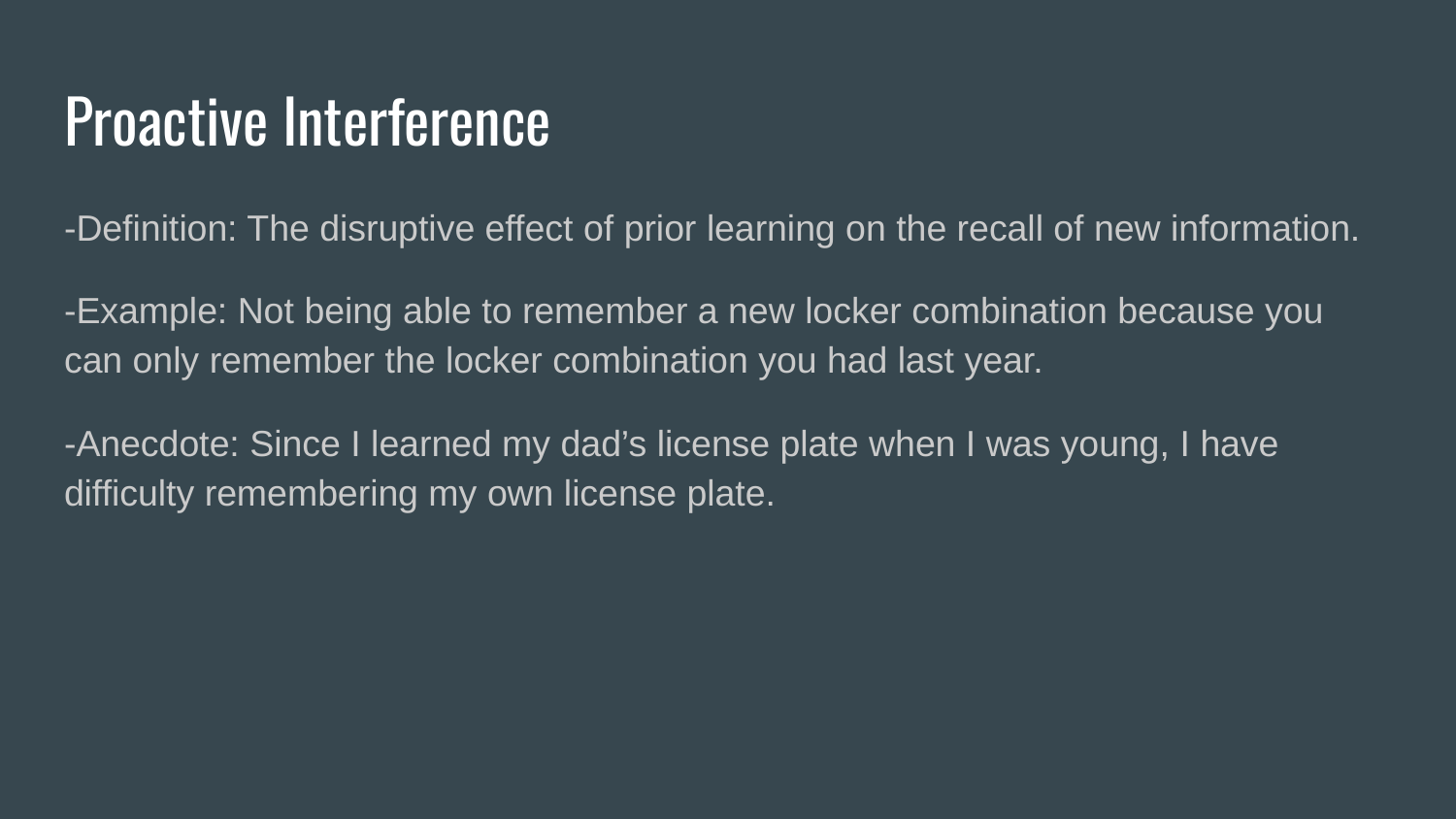

# Proactive Interference
-Definition: The disruptive effect of prior learning on the recall of new information.
-Example: Not being able to remember a new locker combination because you can only remember the locker combination you had last year.
-Anecdote: Since I learned my dad’s license plate when I was young, I have difficulty remembering my own license plate.